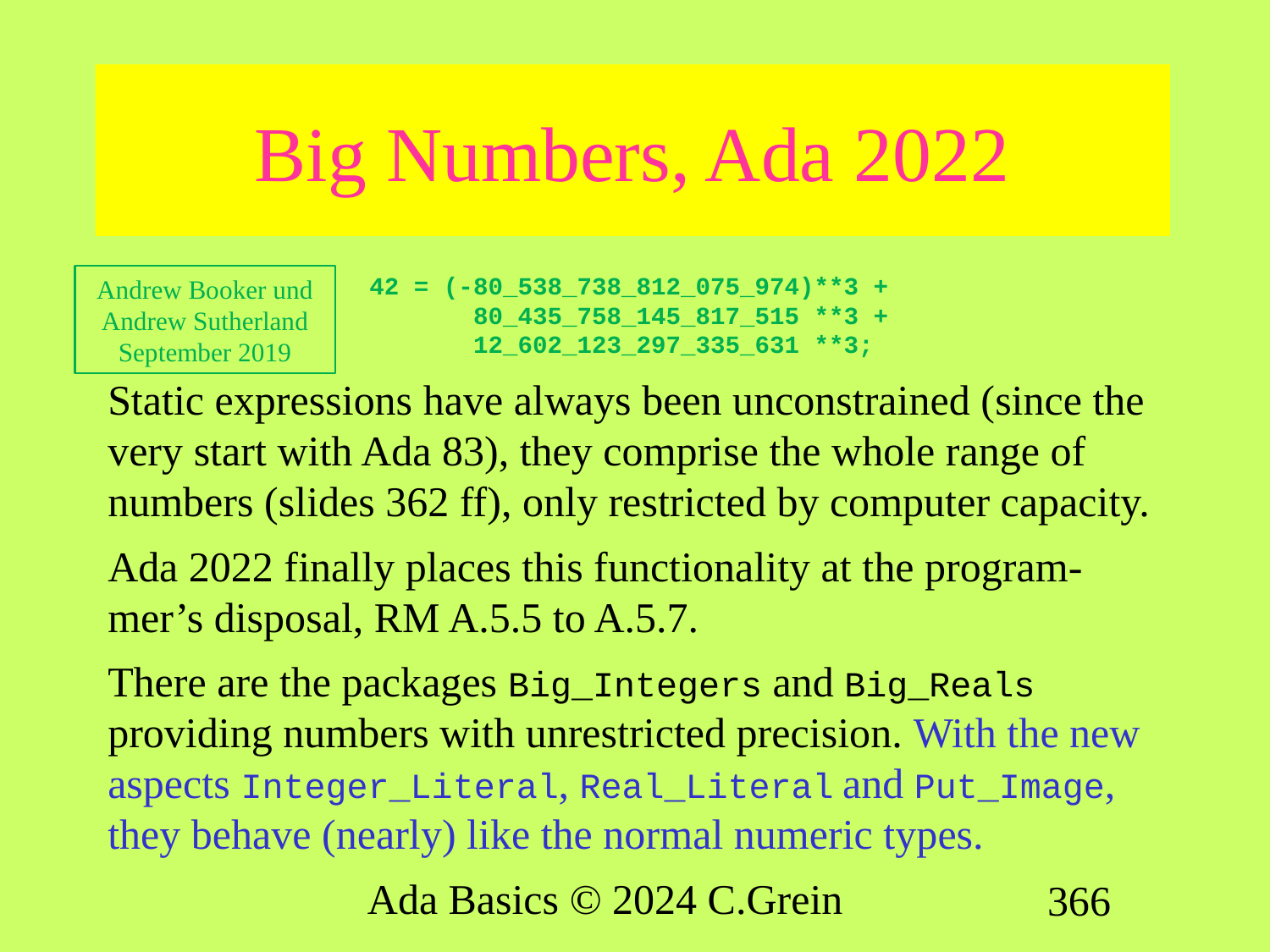

# Big Numbers, Ada 2022
42 = (-80_538_738_812_075_974)**3 +
       80_435_758_145_817_515 **3 +
       12_602_123_297_335_631 **3;
Static expressions have always been unconstrained (since the very start with Ada 83), they comprise the whole range of numbers (slides 362 ff), only restricted by computer capacity.
Ada 2022 finally places this functionality at the program-mer’s disposal, RM A.5.5 to A.5.7.
There are the packages Big_Integers and Big_Reals providing numbers with unrestricted precision. With the new aspects Integer_Literal, Real_Literal and Put_Image, they behave (nearly) like the normal numeric types.
Andrew Booker und Andrew Sutherland
September 2019
Ada Basics © 2024 C.Grein
366